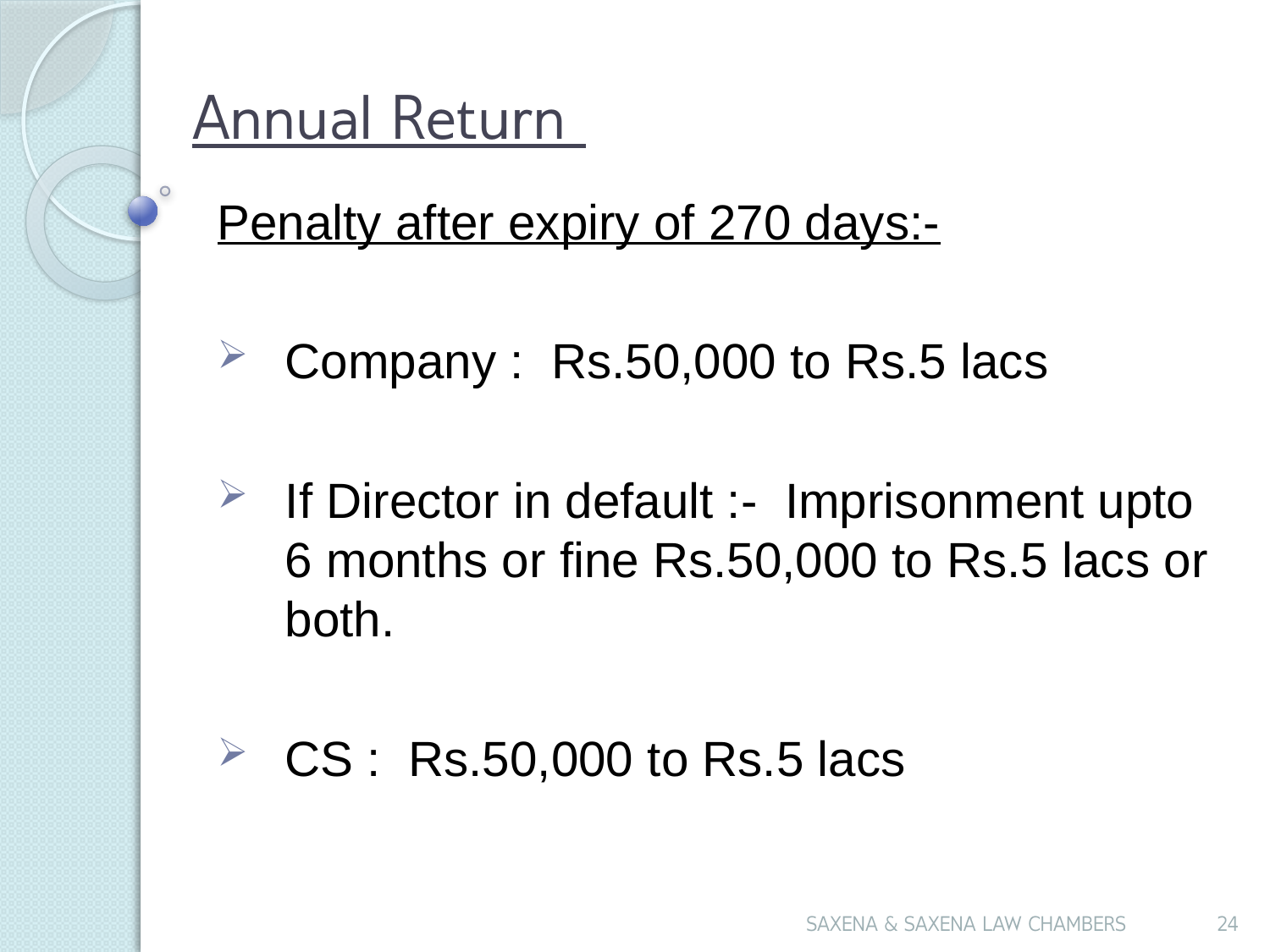

# Annual Return
Penalty after expiry of 270 days:-

Company :  Rs.50,000 to Rs.5 lacs

If Director in default :-  Imprisonment upto 6 months or fine Rs.50,000 to Rs.5 lacs or both.

CS :  Rs.50,000 to Rs.5 lacs

SAXENA & SAXENA LAW CHAMBERS
24